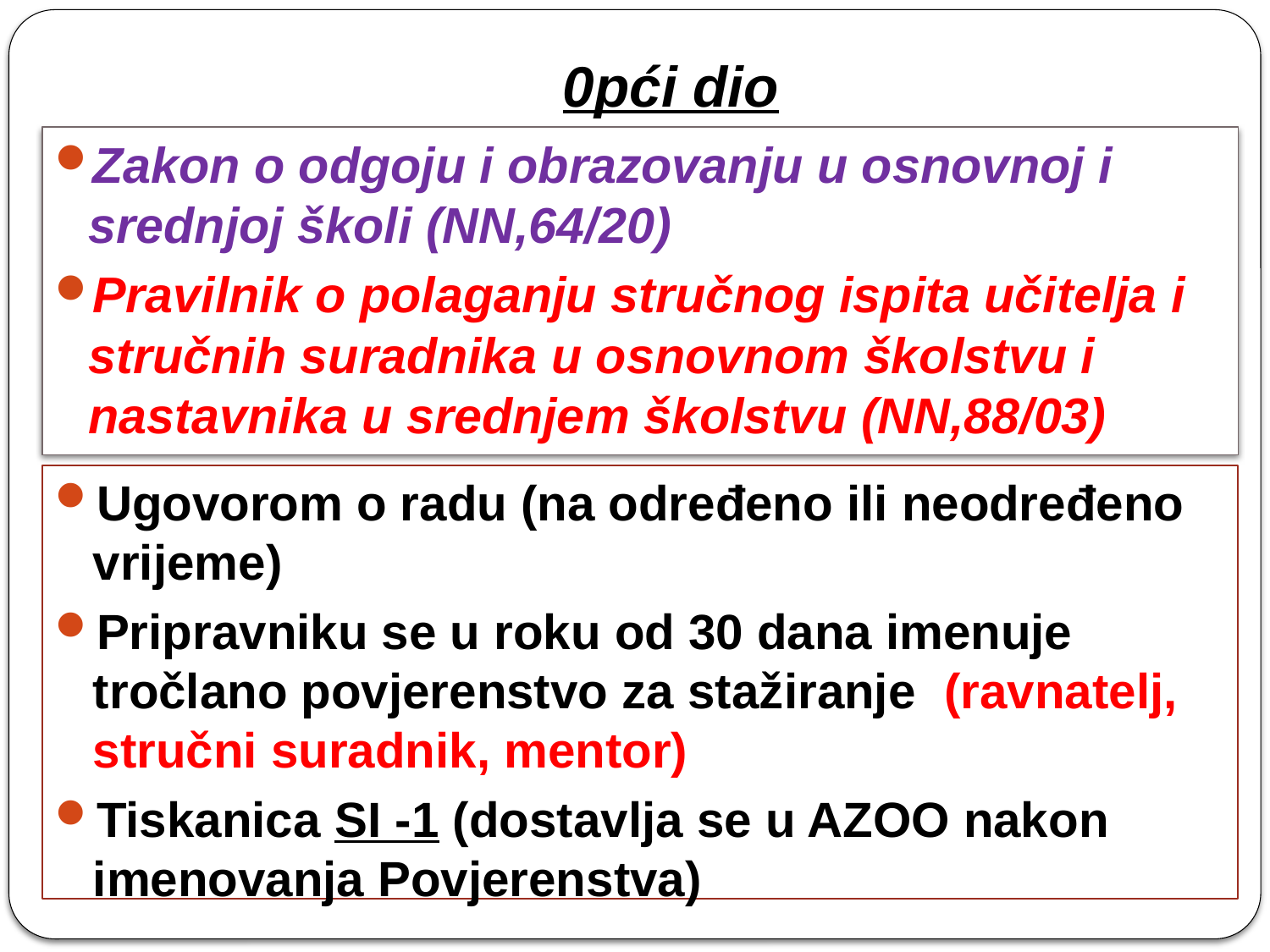

# 0pći dio
Zakon o odgoju i obrazovanju u osnovnoj i srednjoj školi (NN,64/20)
Pravilnik o polaganju stručnog ispita učitelja i stručnih suradnika u osnovnom školstvu i nastavnika u srednjem školstvu (NN,88/03)

Ugovorom o radu (na određeno ili neodređeno vrijeme)
Pripravniku se u roku od 30 dana imenuje tročlano povjerenstvo za stažiranje  (ravnatelj, stručni suradnik, mentor)
Tiskanica SI -1 (dostavlja se u AZOO nakon imenovanja Povjerenstva)